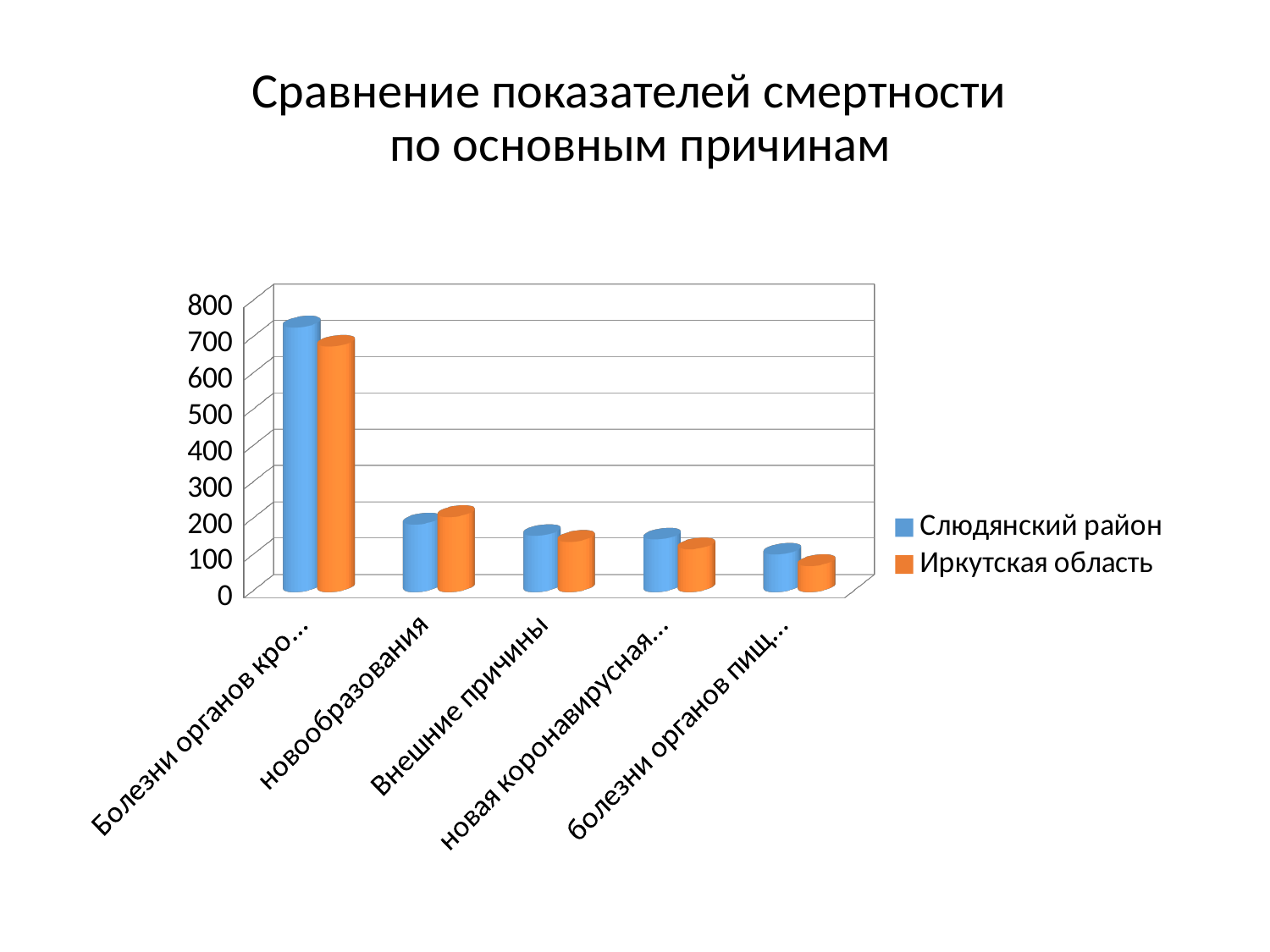

# Сравнение показателей смертности по основным причинам

[unsupported chart]